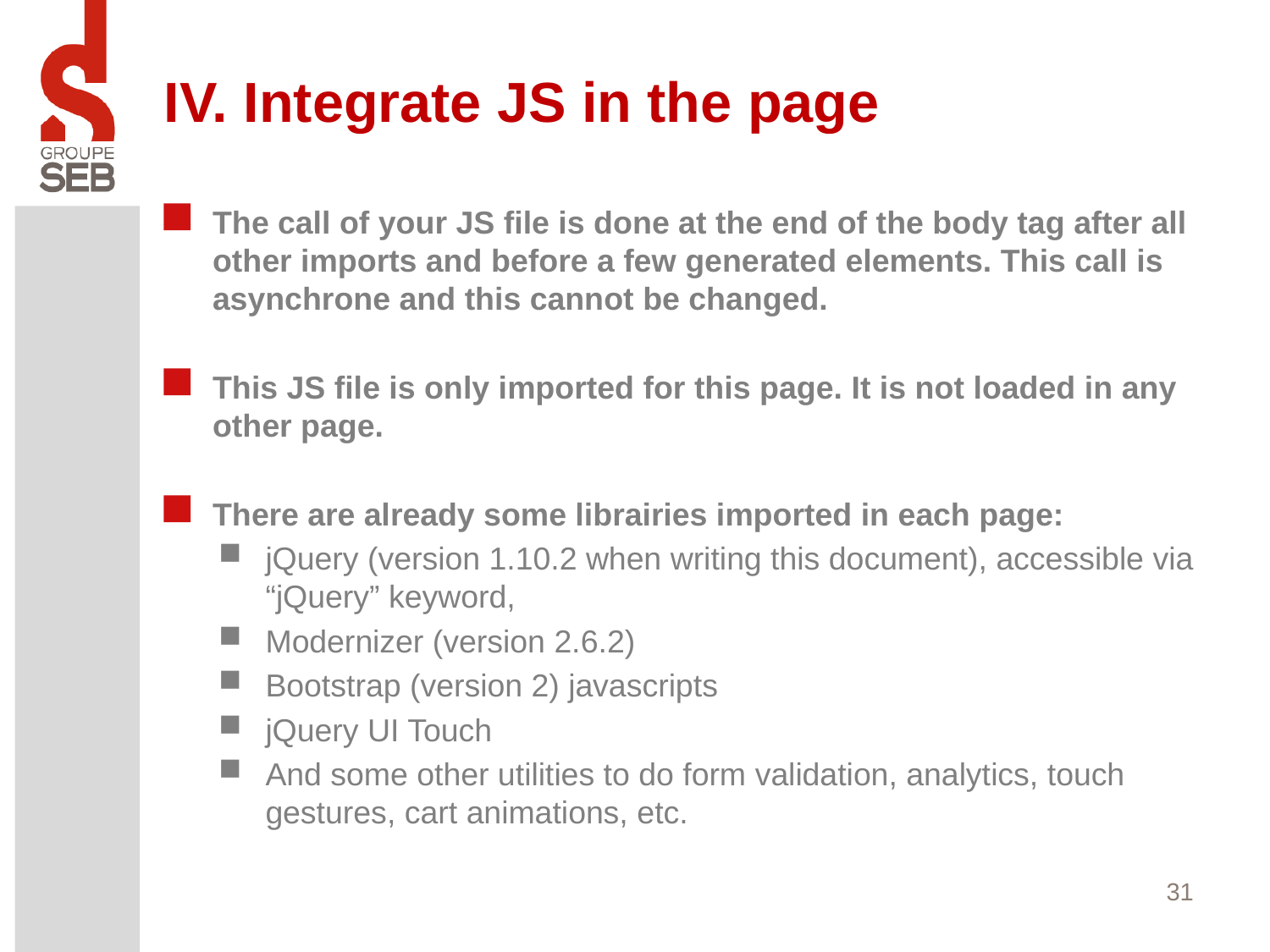

# IV. Integrate JS in the page
The call of your JS file is done at the end of the body tag after all other imports and before a few generated elements. This call is asynchrone and this cannot be changed.

This JS file is only imported for this page. It is not loaded in any other page.

There are already some librairies imported in each page:
jQuery (version 1.10.2 when writing this document), accessible via “jQuery” keyword,
Modernizer (version 2.6.2)
Bootstrap (version 2) javascripts
jQuery UI Touch
And some other utilities to do form validation, analytics, touch gestures, cart animations, etc.